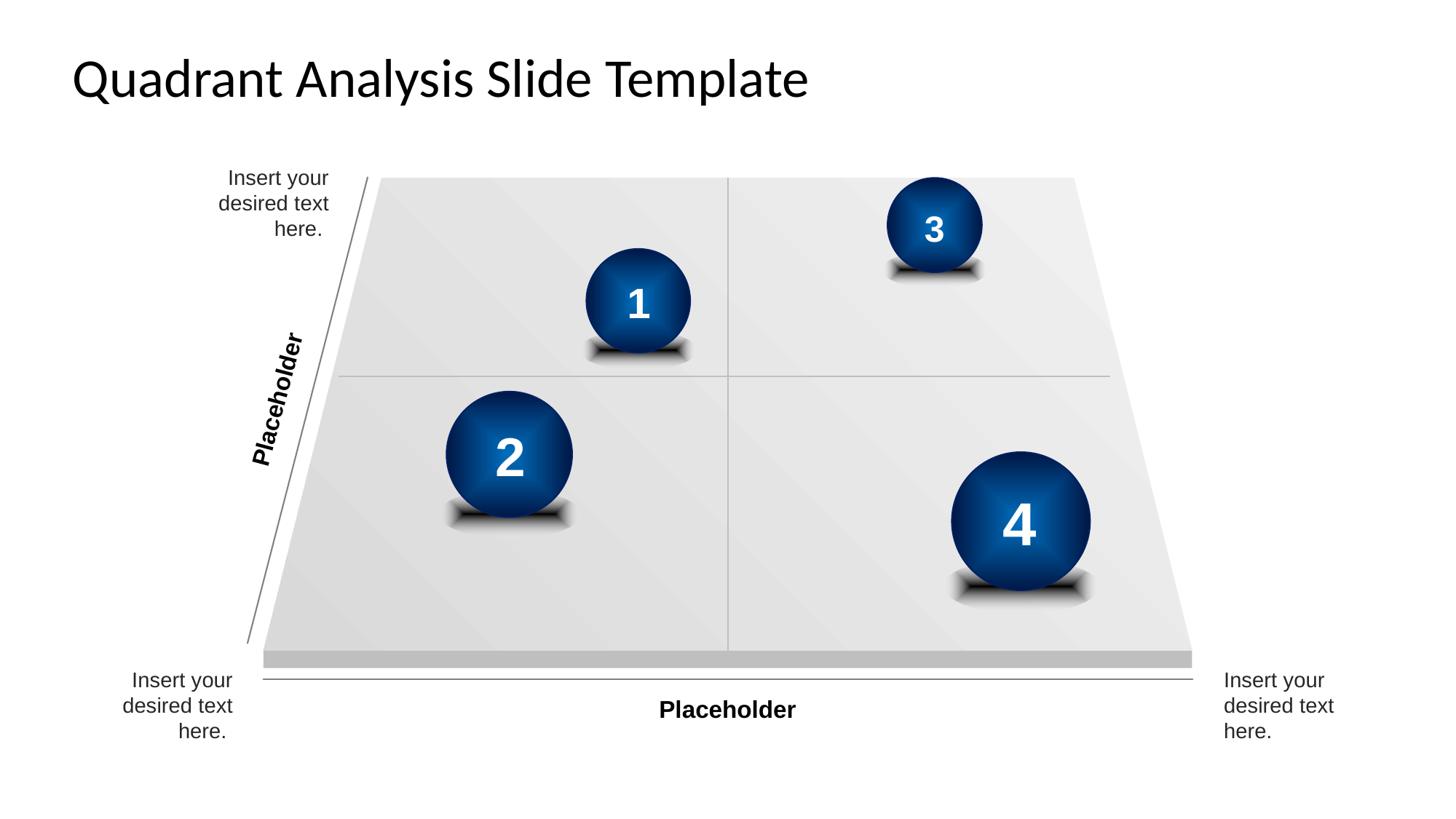

# Quadrant Analysis Slide Template
Insert your desired text here.

3

1
Placeholder

2

4
Insert your desired text here.
Insert your desired text here.
Placeholder